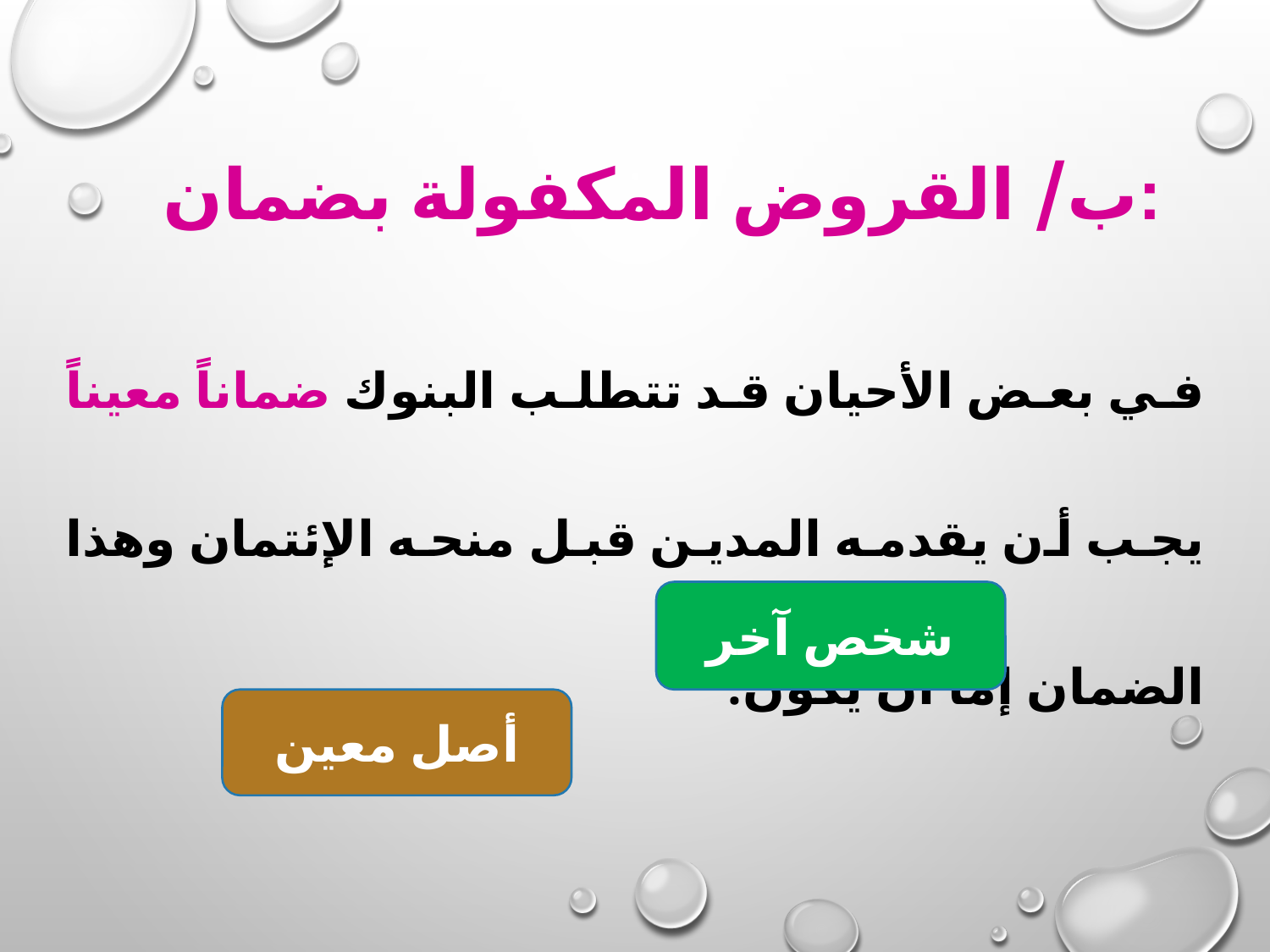

# ب/ القروض المكفولة بضمان:
في بعض الأحيان قد تتطلب البنوك ضماناً معيناً يجب أن يقدمه المدين قبل منحه الإئتمان وهذا الضمان إما أن يكون:
 شخص آخر
أصل معين